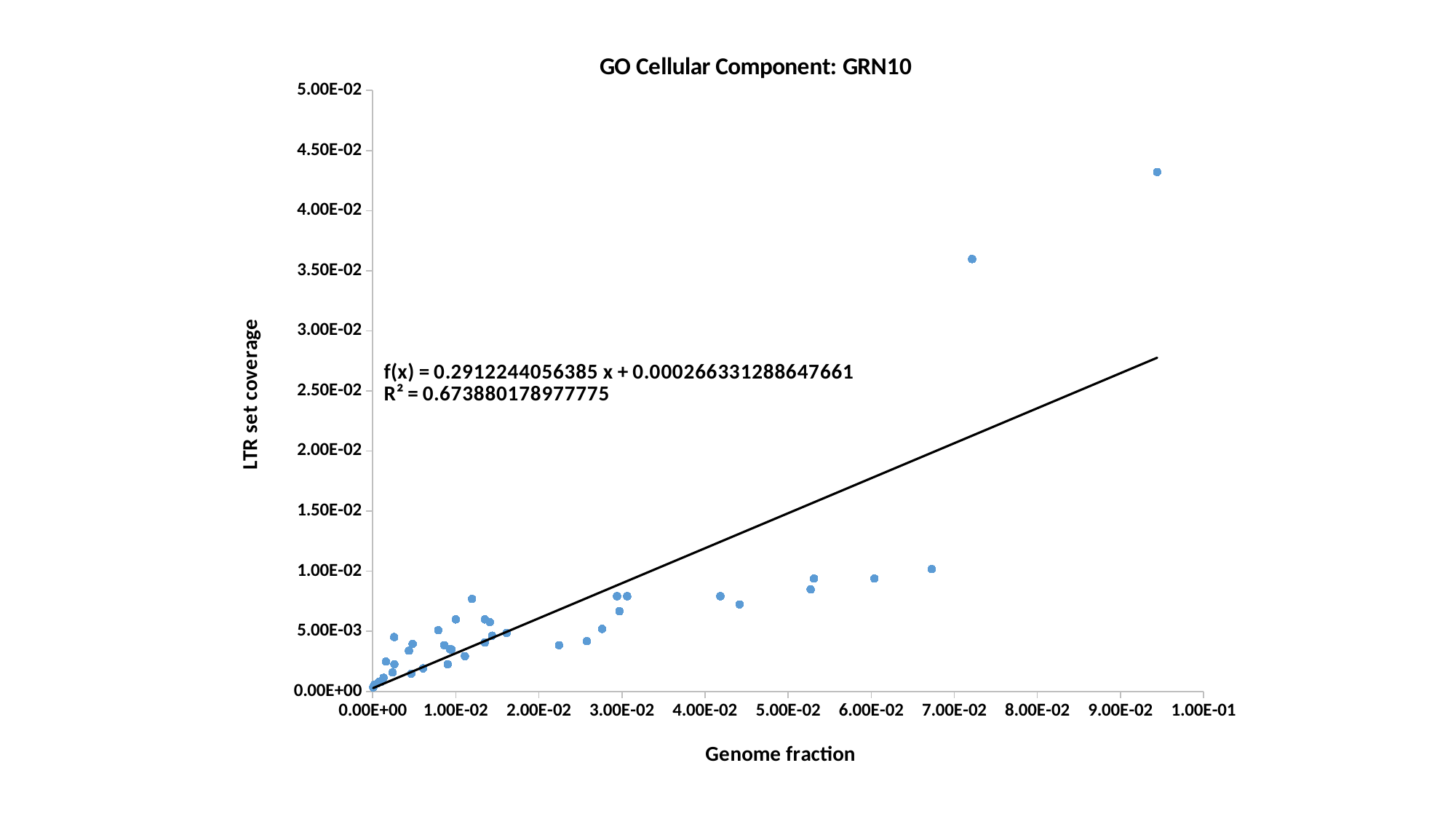

### Chart: GO Cellular Component: GRN10

| Category | LTR fraction |
|---|---|